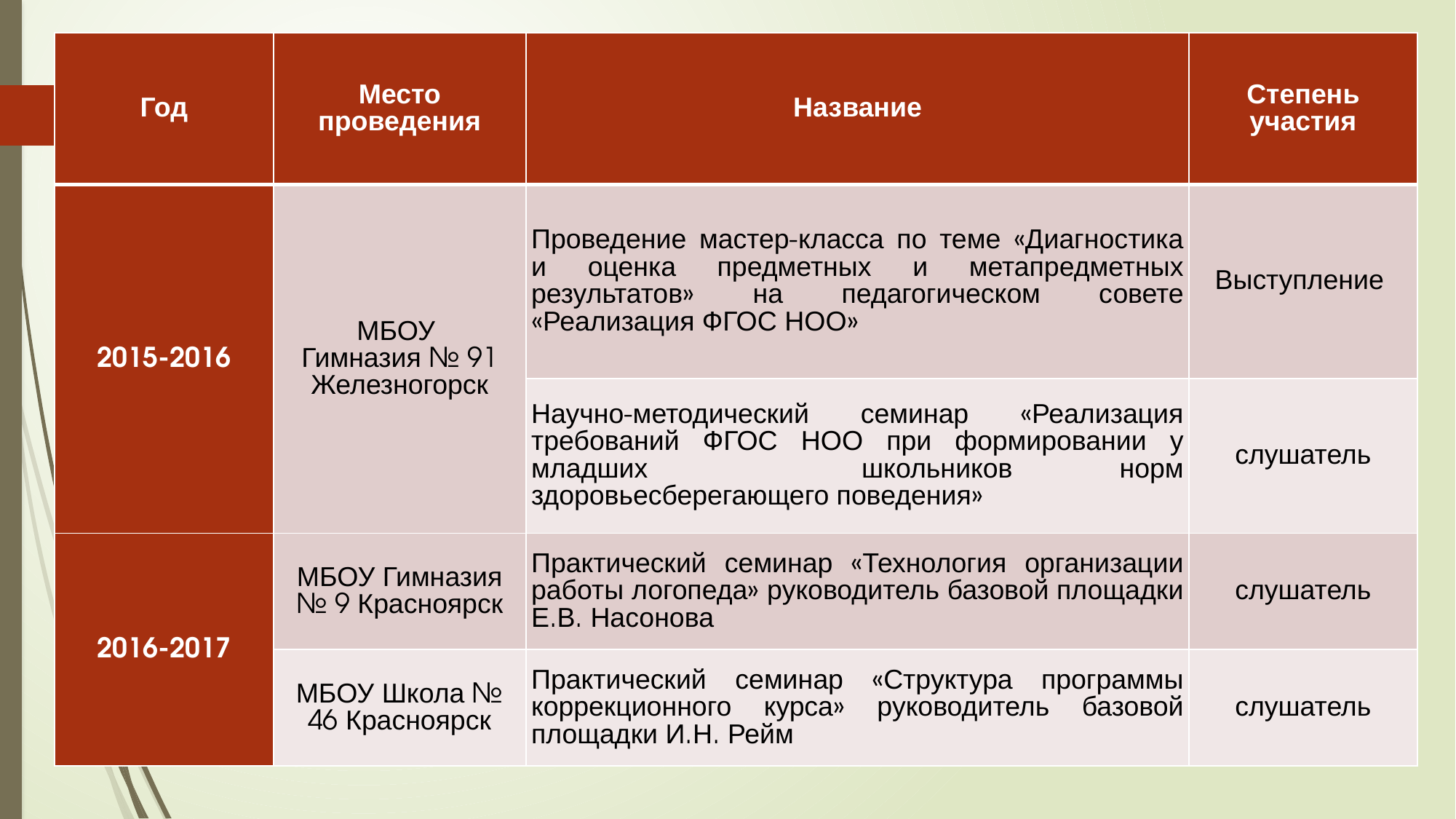

| Год | Место проведения | Название | Степень участия |
| --- | --- | --- | --- |
| 2015-2016 | МБОУ Гимназия № 91 Железногорск | Проведение мастер-класса по теме «Диагностика и оценка предметных и метапредметных результатов» на педагогическом совете «Реализация ФГОС НОО» | Выступление |
|  |  | Научно-методический семинар «Реализация требований ФГОС НОО при формировании у младших школьников норм здоровьесберегающего поведения» | слушатель |
| 2016-2017 | МБОУ Гимназия № 9 Красноярск | Практический семинар «Технология организации работы логопеда» руководитель базовой площадки Е.В. Насонова | слушатель |
|  | МБОУ Школа № 46 Красноярск | Практический семинар «Структура программы коррекционного курса» руководитель базовой площадки И.Н. Рейм | слушатель |